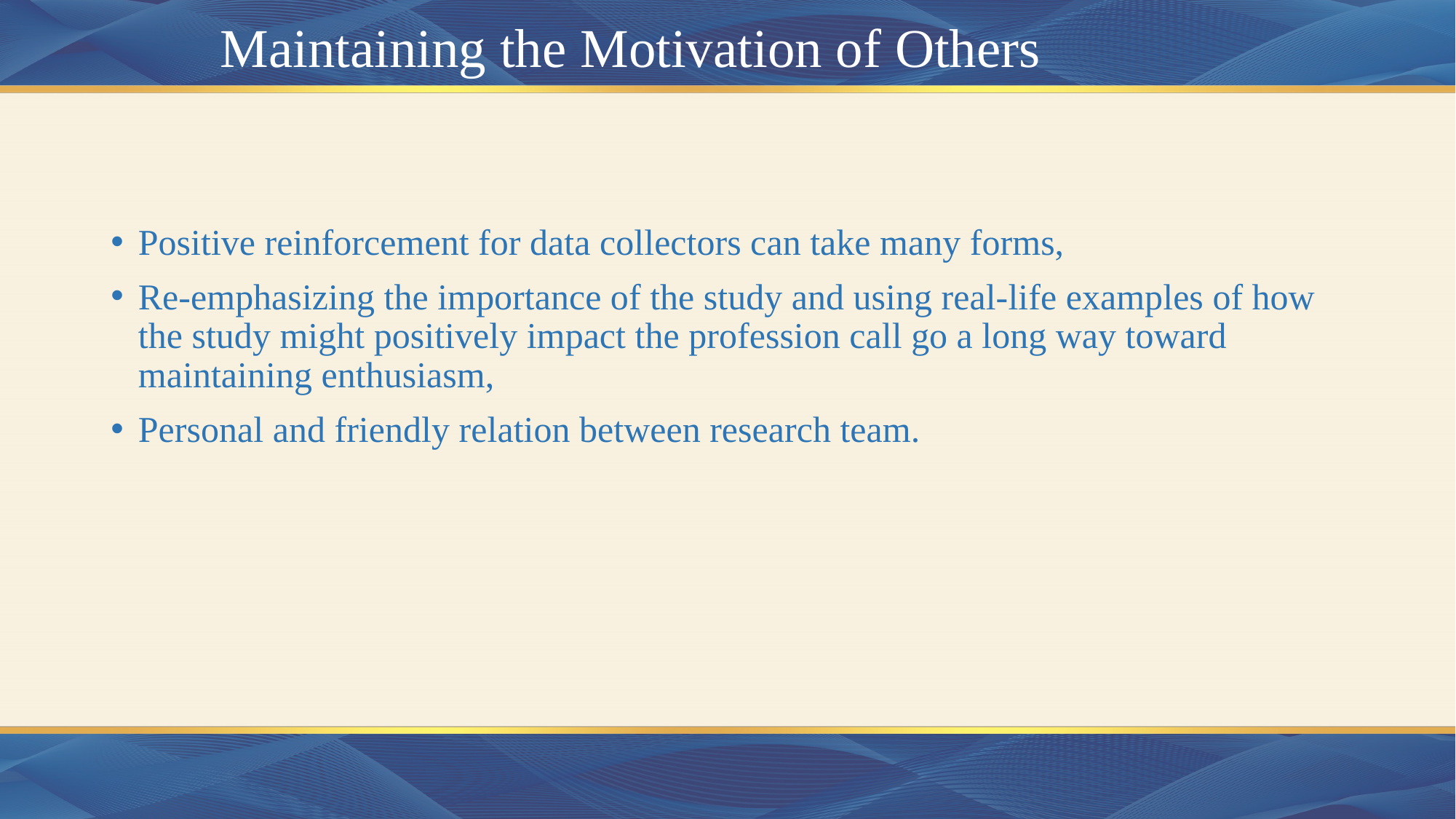

# Maintaining the Motivation of Others
Positive reinforcement for data collectors can take many forms,
Re-emphasizing the importance of the study and using real-life examples of how the study might positively impact the profession call go a long way toward maintaining enthusiasm,
Personal and friendly relation between research team.